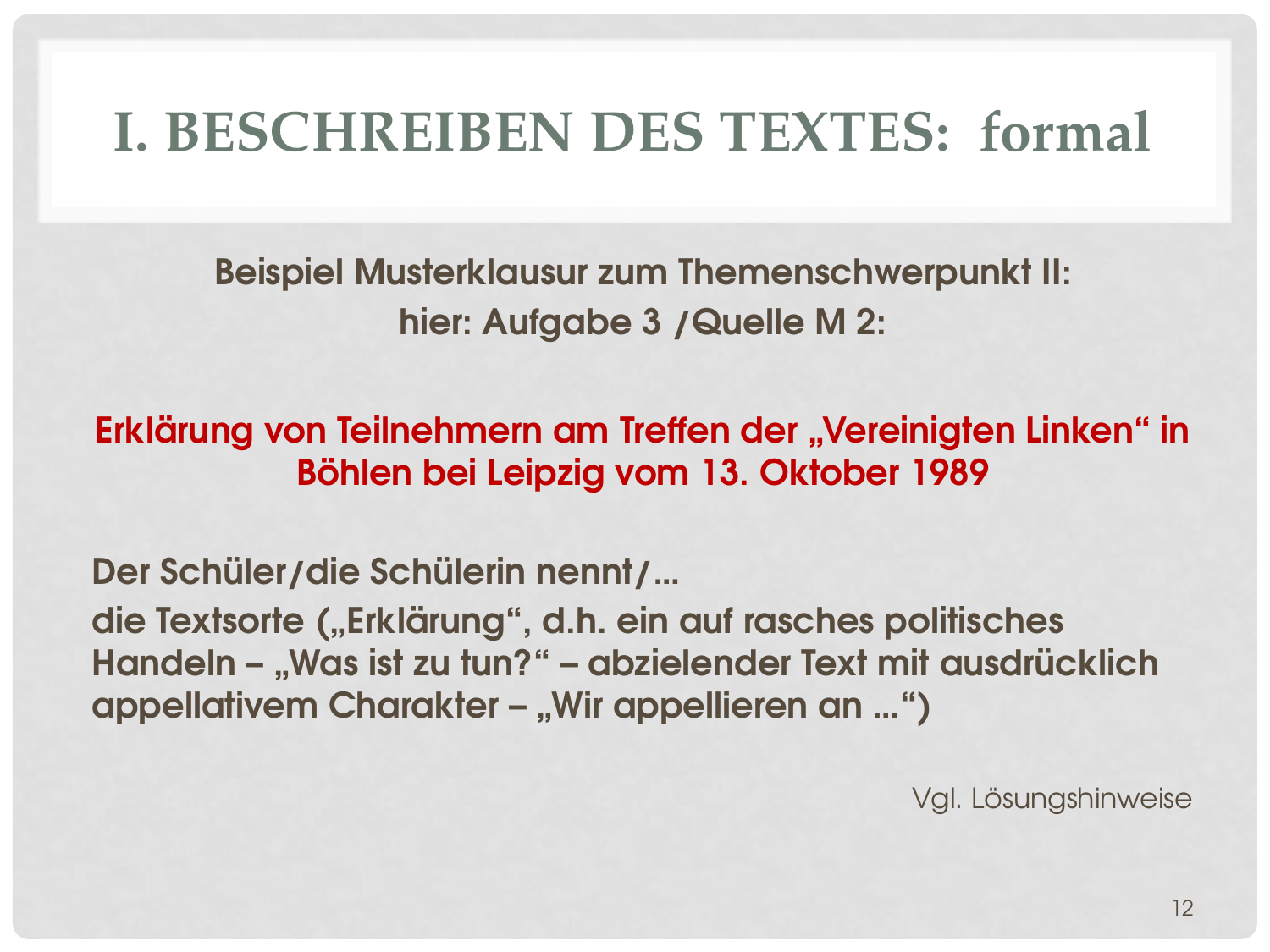

# I. Beschreiben des Textes:  formal
Beispiel Musterklausur zum Themenschwerpunkt II:
hier: Aufgabe 3 /Quelle M 2:

Erklärung von Teilnehmern am Treffen der „Vereinigten Linken“ in Böhlen bei Leipzig vom 13. Oktober 1989

Der Schüler/die Schülerin nennt/…
die Textsorte („Erklärung“, d.h. ein auf rasches politisches Handeln – „Was ist zu tun?“ – abzielender Text mit ausdrücklich appellativem Charakter – „Wir appellieren an …“)

Vgl. Lösungshinweise
12